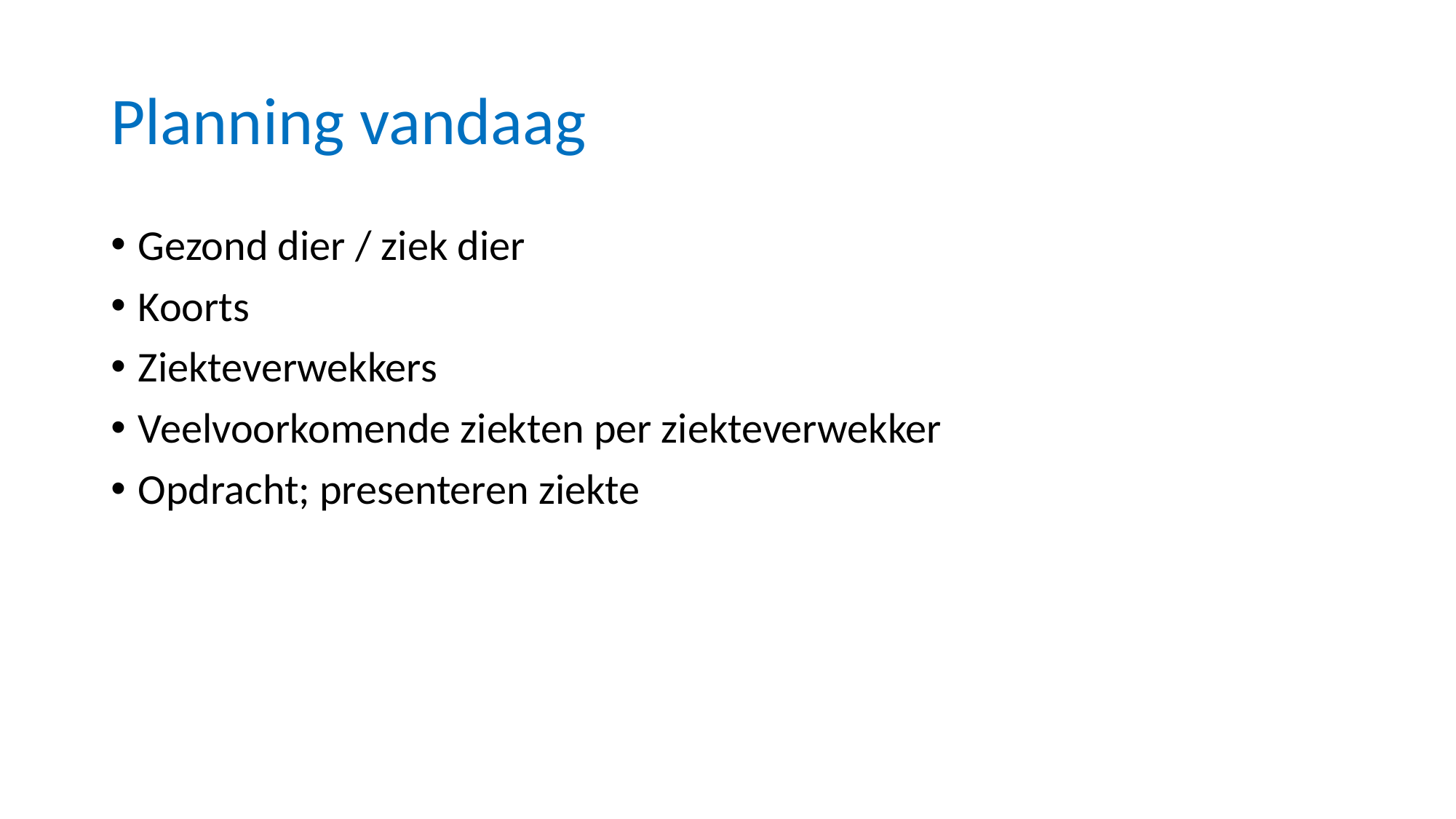

# Planning vandaag
Gezond dier / ziek dier
Koorts
Ziekteverwekkers
Veelvoorkomende ziekten per ziekteverwekker
Opdracht; presenteren ziekte